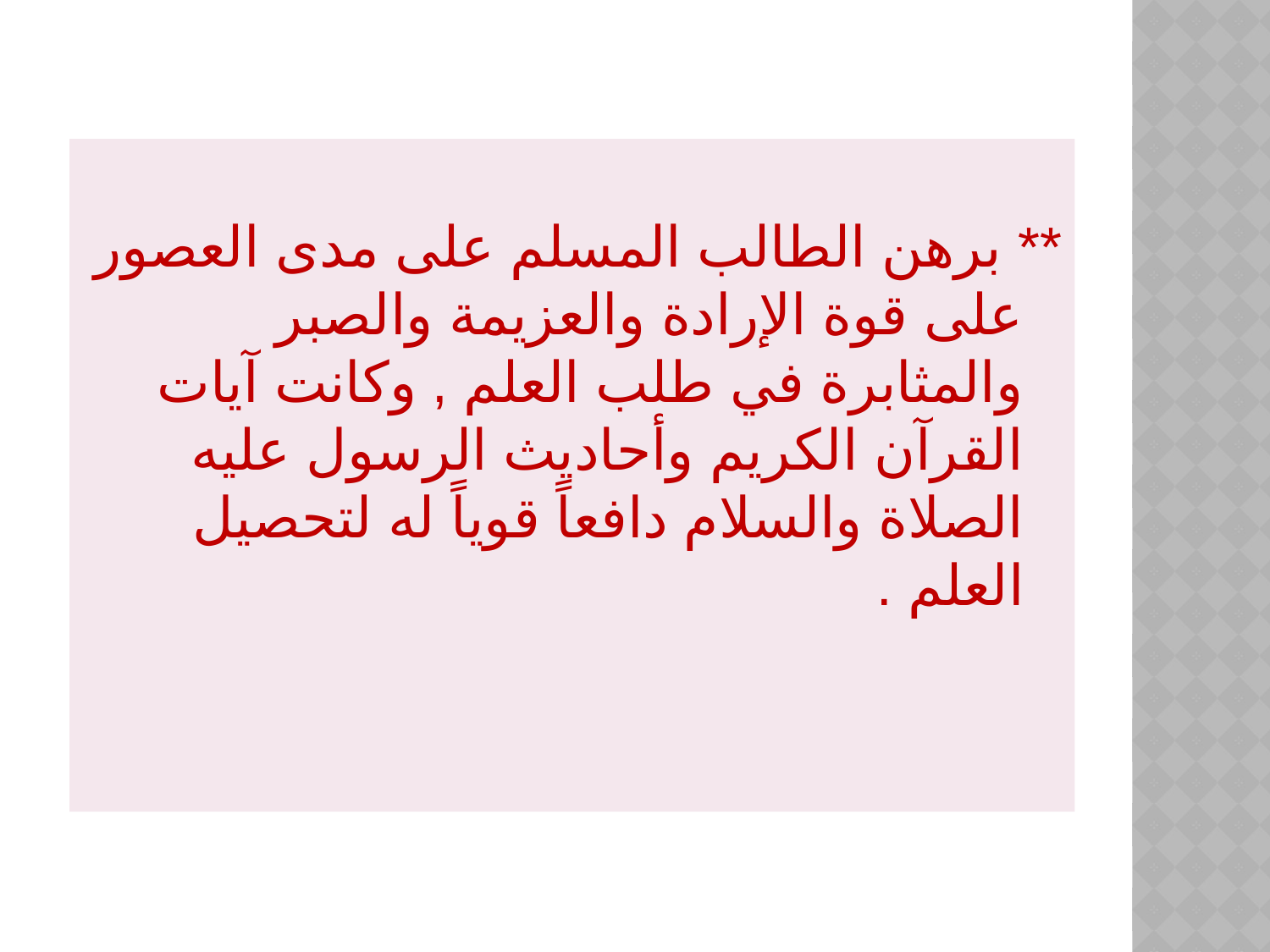

** برهن الطالب المسلم على مدى العصور على قوة الإرادة والعزيمة والصبر والمثابرة في طلب العلم , وكانت آيات القرآن الكريم وأحاديث الرسول عليه الصلاة والسلام دافعاً قوياً له لتحصيل العلم .